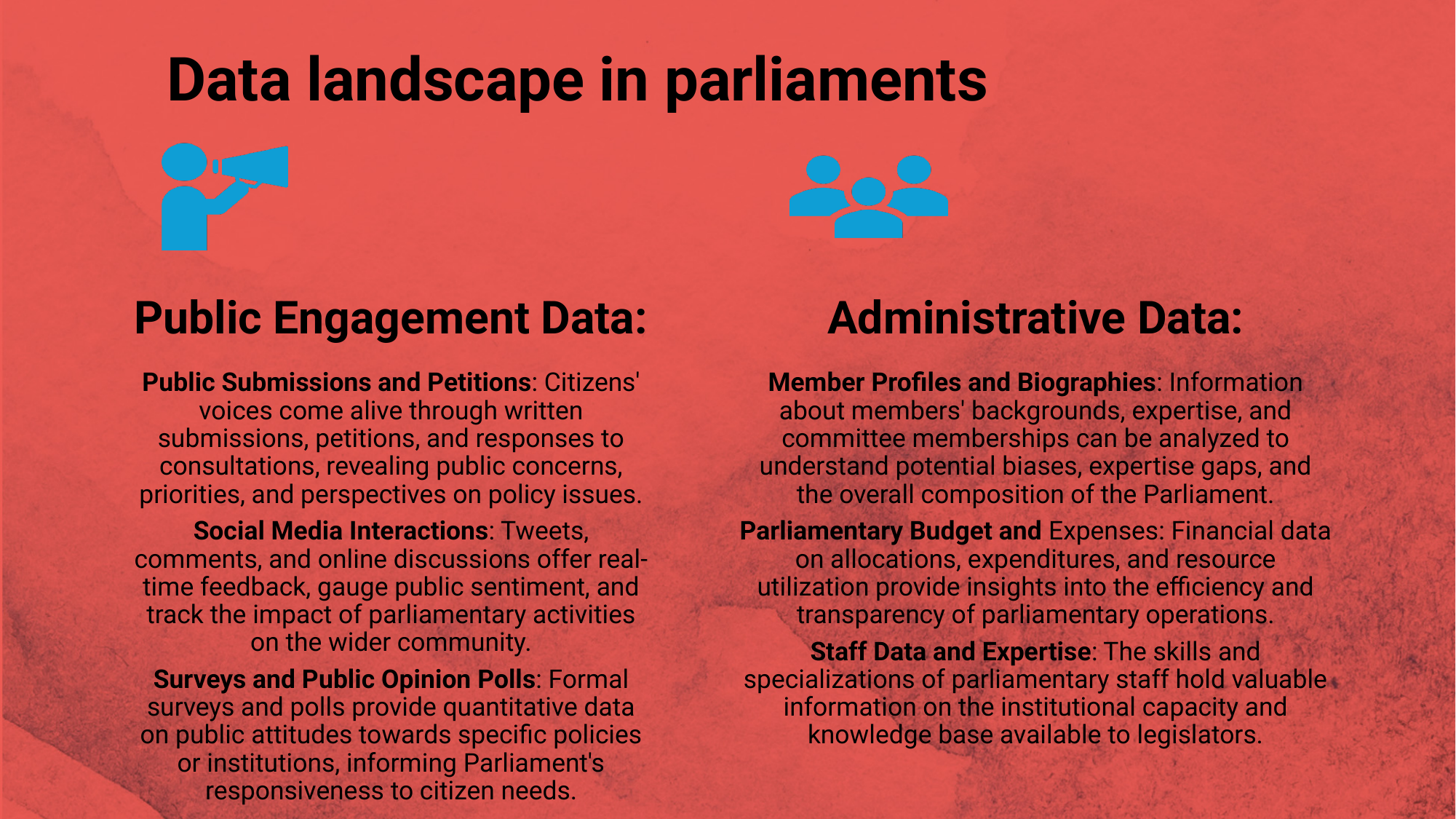

Data landscape in parliaments
Public Engagement Data:
Public Submissions and Petitions: Citizens' voices come alive through written submissions, petitions, and responses to consultations, revealing public concerns, priorities, and perspectives on policy issues.
Social Media Interactions: Tweets, comments, and online discussions offer real-time feedback, gauge public sentiment, and track the impact of parliamentary activities on the wider community.
Surveys and Public Opinion Polls: Formal surveys and polls provide quantitative data on public attitudes towards specific policies or institutions, informing Parliament's responsiveness to citizen needs.
Administrative Data:
Member Profiles and Biographies: Information about members' backgrounds, expertise, and committee memberships can be analyzed to understand potential biases, expertise gaps, and the overall composition of the Parliament.
Parliamentary Budget and Expenses: Financial data on allocations, expenditures, and resource utilization provide insights into the efficiency and transparency of parliamentary operations.
Staff Data and Expertise: The skills and specializations of parliamentary staff hold valuable information on the institutional capacity and knowledge base available to legislators.